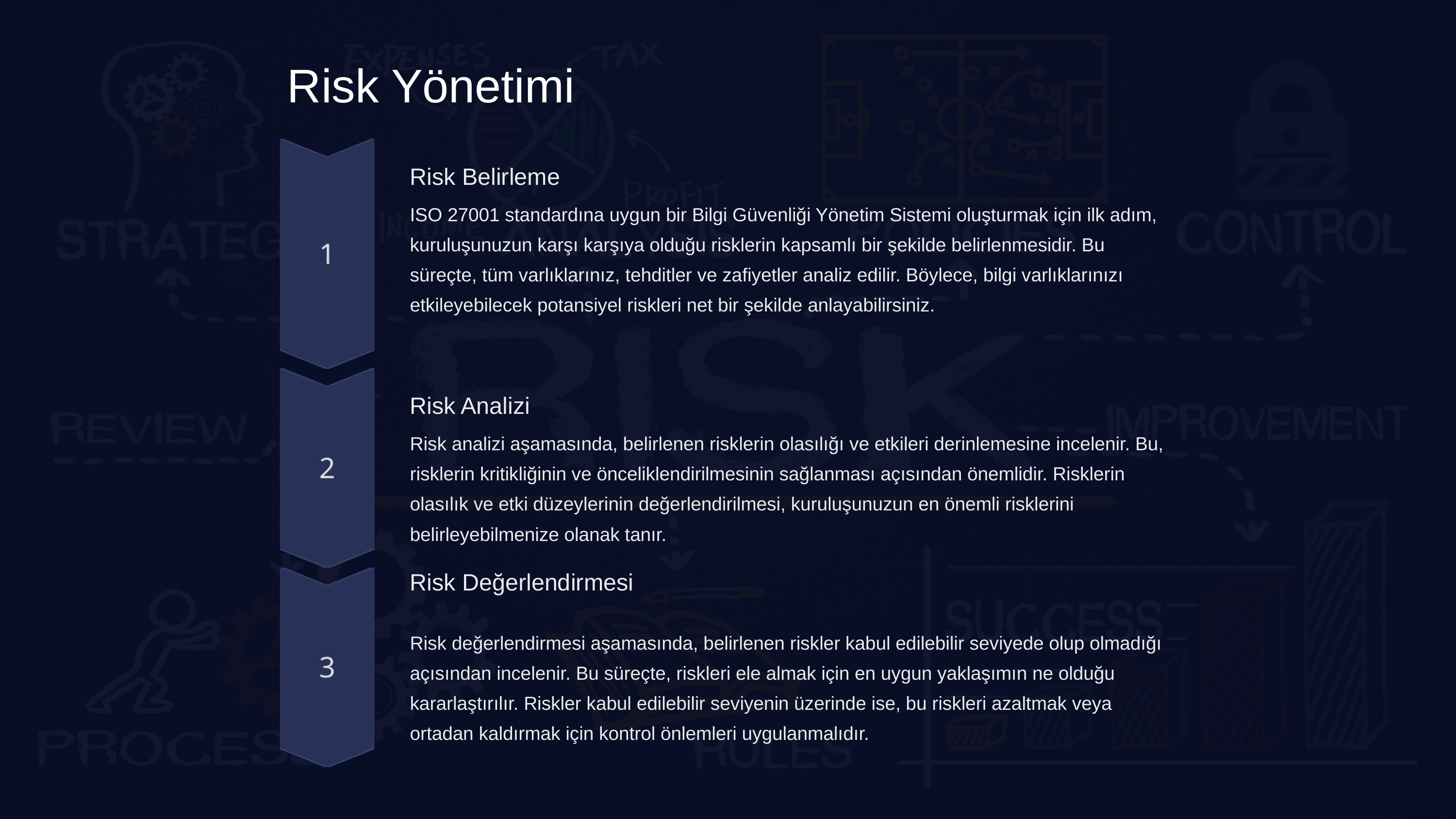

Risk Yönetimi

Risk Belirleme
ISO 27001 standardına uygun bir Bilgi Güvenliği Yönetim Sistemi oluşturmak için ilk adım, kuruluşunuzun karşı karşıya olduğu risklerin kapsamlı bir şekilde belirlenmesidir. Bu süreçte, tüm varlıklarınız, tehditler ve zafiyetler analiz edilir. Böylece, bilgi varlıklarınızı etkileyebilecek potansiyel riskleri net bir şekilde anlayabilirsiniz.

Risk Analizi
Risk analizi aşamasında, belirlenen risklerin olasılığı ve etkileri derinlemesine incelenir. Bu, risklerin kritikliğinin ve önceliklendirilmesinin sağlanması açısından önemlidir. Risklerin olasılık ve etki düzeylerinin değerlendirilmesi, kuruluşunuzun en önemli risklerini belirleyebilmenize olanak tanır.
Risk Değerlendirmesi

Risk değerlendirmesi aşamasında, belirlenen riskler kabul edilebilir seviyede olup olmadığı açısından incelenir. Bu süreçte, riskleri ele almak için en uygun yaklaşımın ne olduğu kararlaştırılır. Riskler kabul edilebilir seviyenin üzerinde ise, bu riskleri azaltmak veya ortadan kaldırmak için kontrol önlemleri uygulanmalıdır.